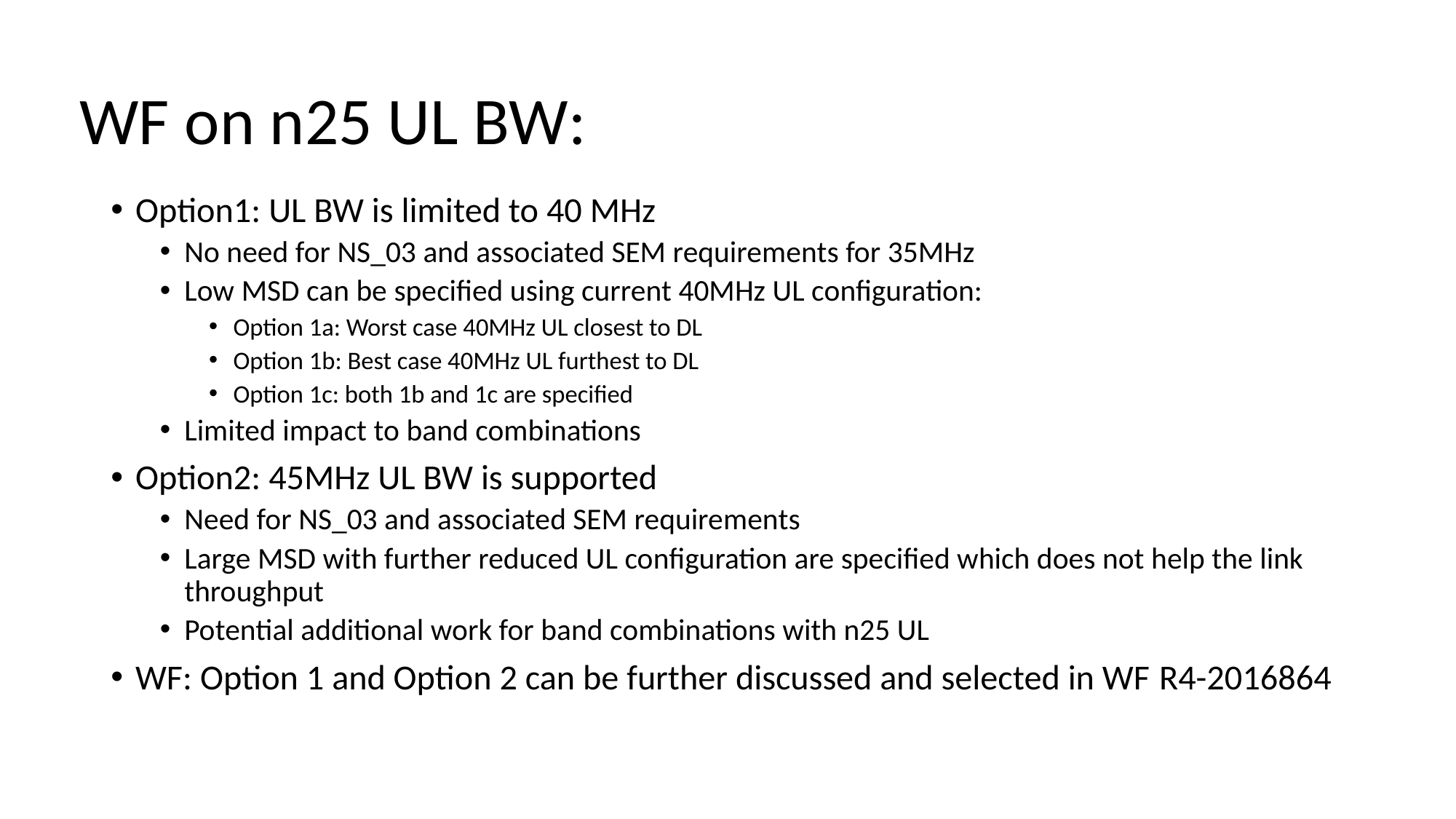

# WF on n25 UL BW:
Option1: UL BW is limited to 40 MHz
No need for NS_03 and associated SEM requirements for 35MHz
Low MSD can be specified using current 40MHz UL configuration:
Option 1a: Worst case 40MHz UL closest to DL
Option 1b: Best case 40MHz UL furthest to DL
Option 1c: both 1b and 1c are specified
Limited impact to band combinations
Option2: 45MHz UL BW is supported
Need for NS_03 and associated SEM requirements
Large MSD with further reduced UL configuration are specified which does not help the link throughput
Potential additional work for band combinations with n25 UL
WF: Option 1 and Option 2 can be further discussed and selected in WF R4-2016864